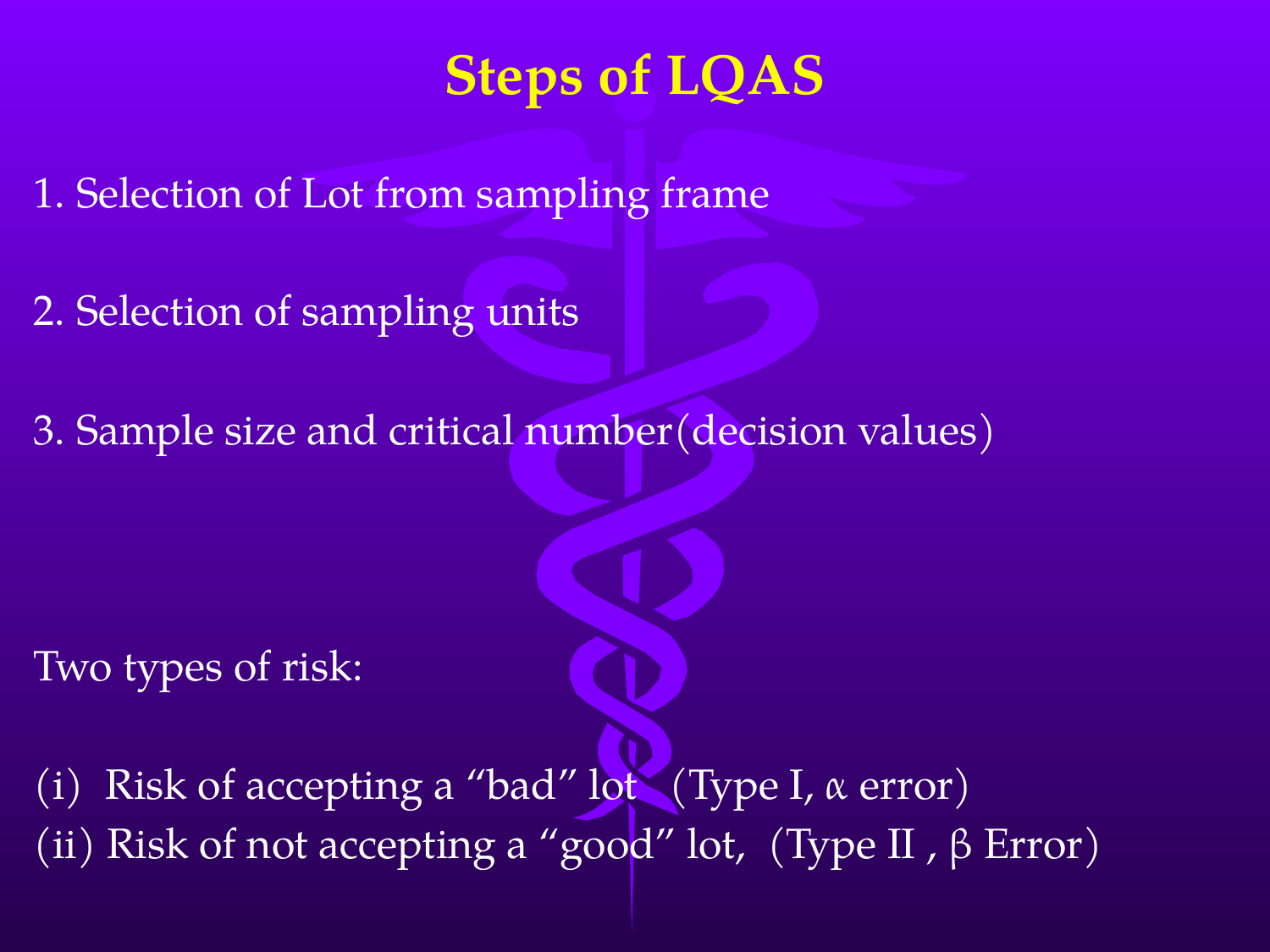

# Steps of LQAS
1. Selection of Lot from sampling frame

2. Selection of sampling units

3. Sample size and critical number(decision values)

Two types of risk:

(i)  Risk of accepting a “bad” lot   (Type I, α error)
(ii) Risk of not accepting a “good” lot,  (Type II , β Error)